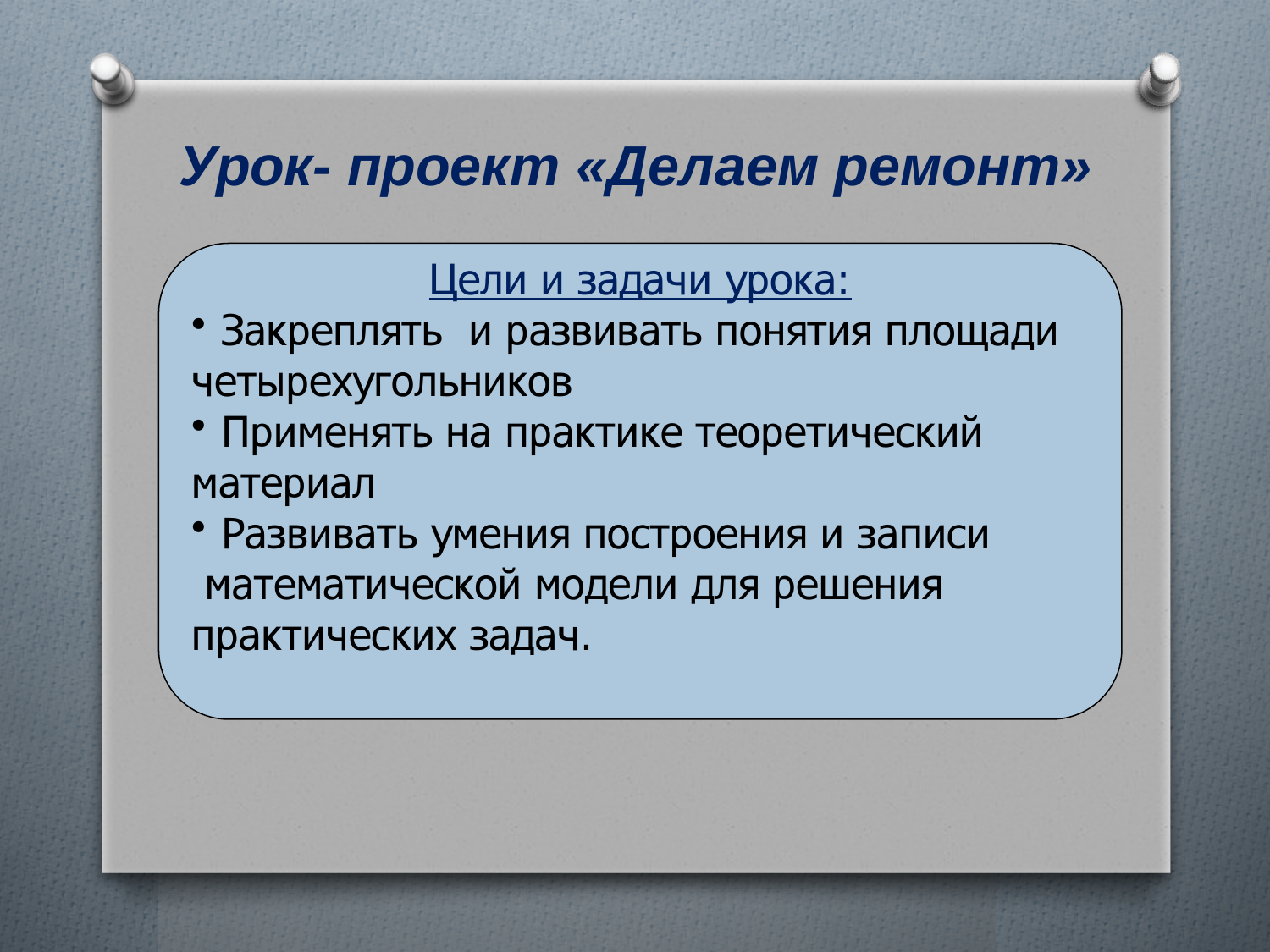

# Урок- проект «Делаем ремонт»
Цели и задачи урока:
Закреплять  и развивать понятия площади
четырехугольников
Применять на практике теоретический
материал
Развивать умения построения и записи
 математической модели для решения
практических задач.